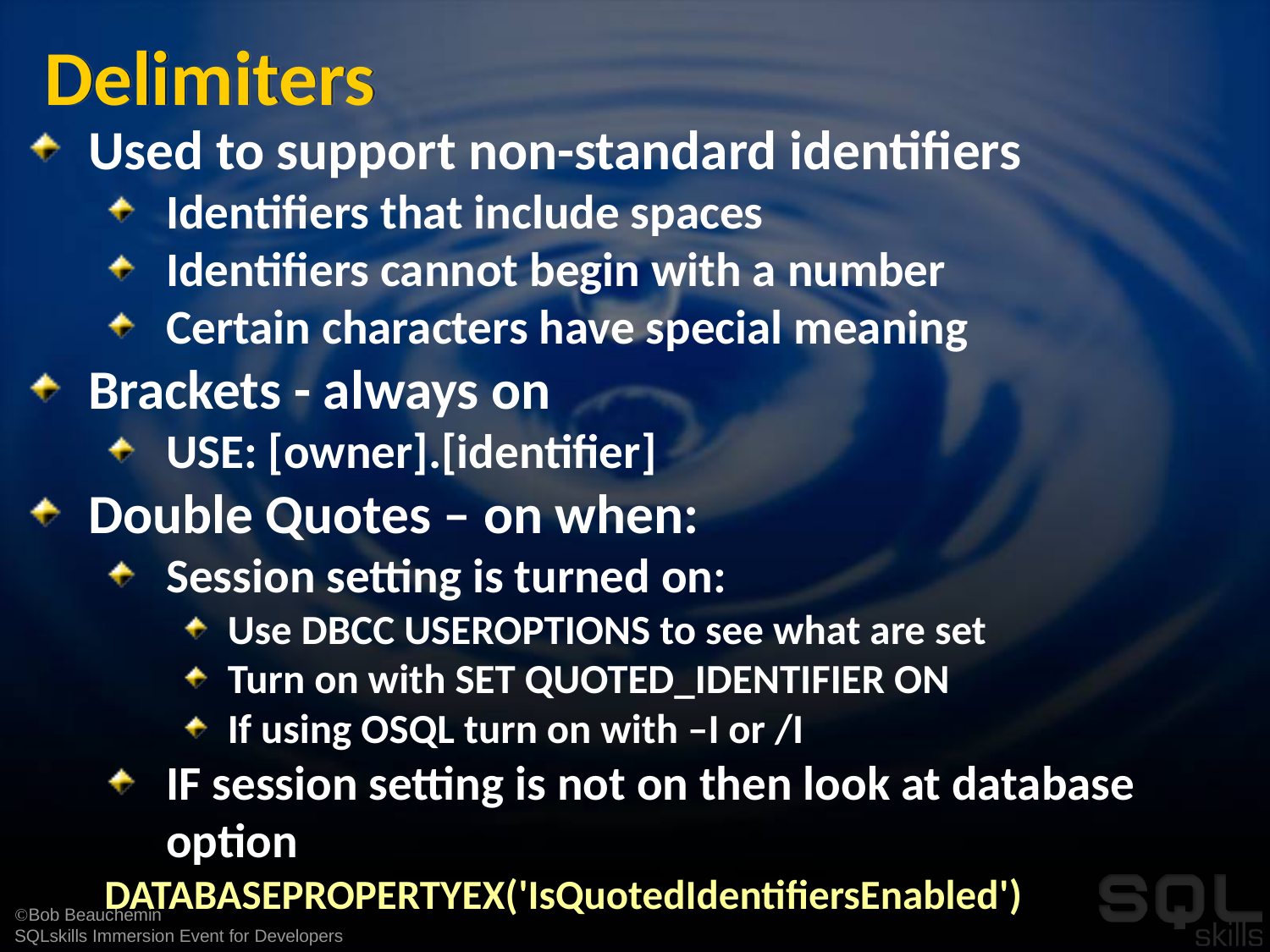

# Delimiters
Used to support non-standard identifiers
Identifiers that include spaces
Identifiers cannot begin with a number
Certain characters have special meaning
Brackets - always on
USE: [owner].[identifier]
Double Quotes – on when:
Session setting is turned on:
Use DBCC USEROPTIONS to see what are set
Turn on with SET QUOTED_IDENTIFIER ON
If using OSQL turn on with –I or /I
IF session setting is not on then look at database option
DATABASEPROPERTYEX('IsQuotedIdentifiersEnabled')